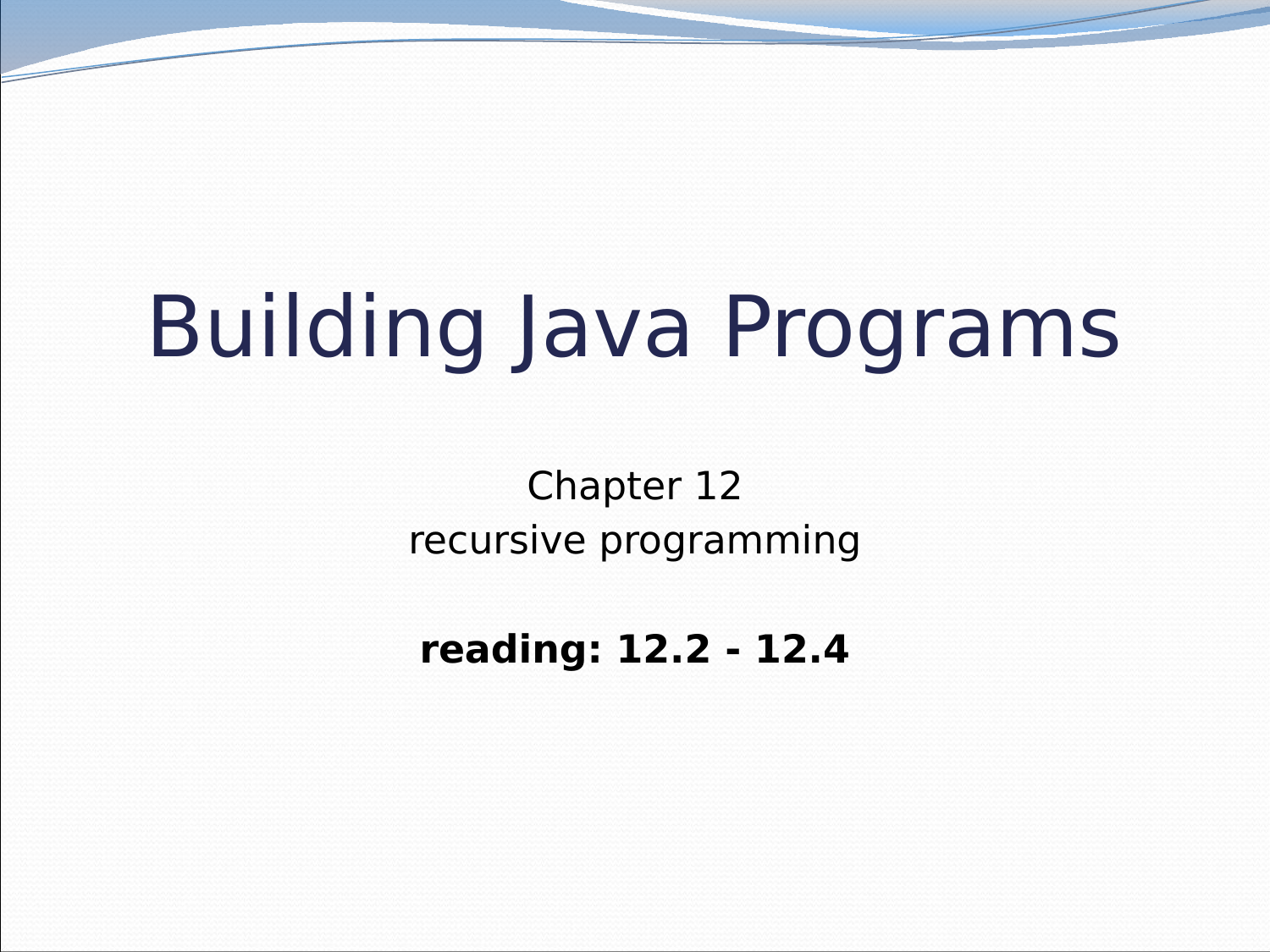

# Building Java Programs
Chapter 12
recursive programming

reading: 12.2 - 12.4